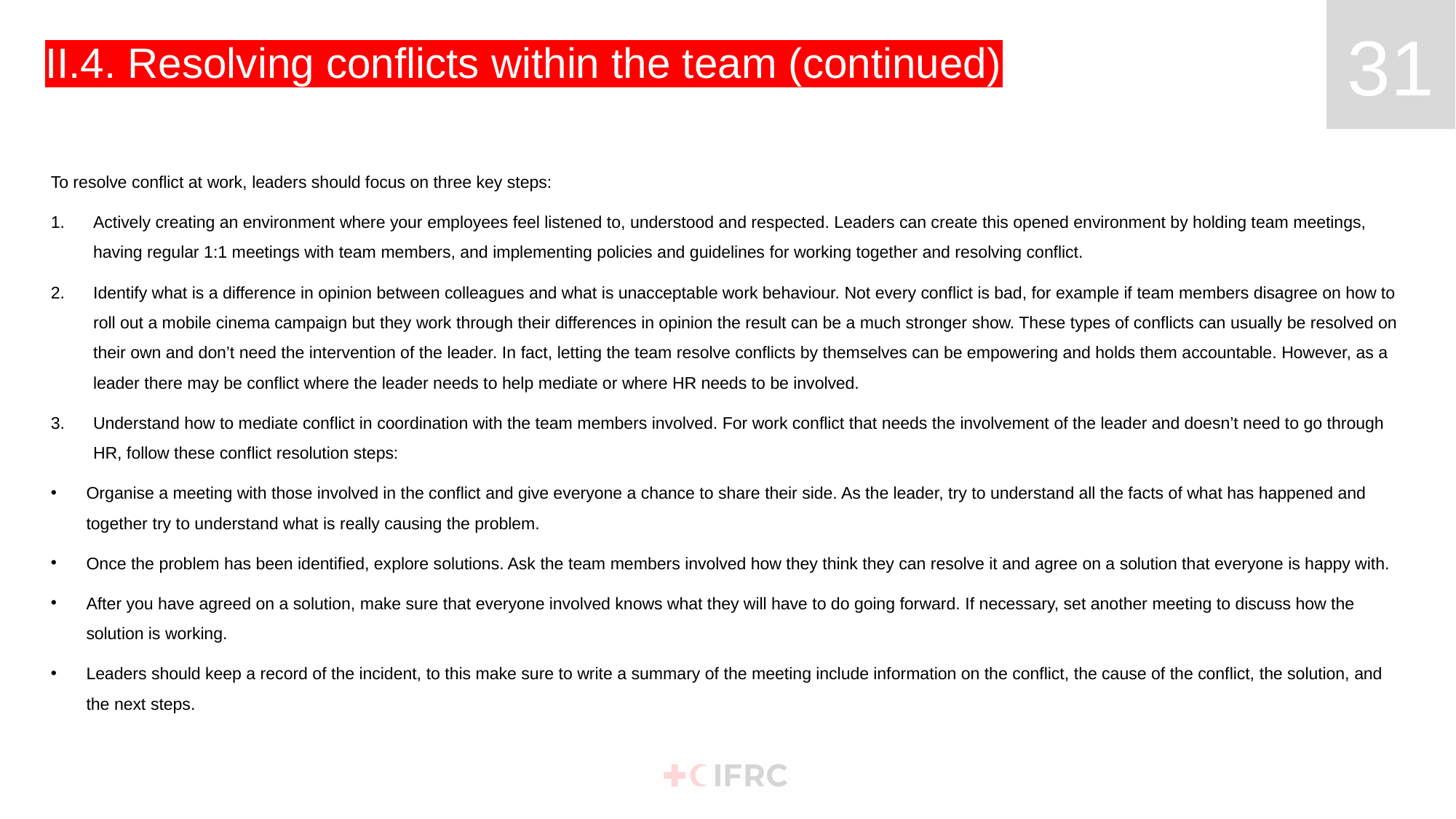

# II.4. Resolving conflicts within the team (continued)
To resolve conflict at work, leaders should focus on three key steps:
Actively creating an environment where your employees feel listened to, understood and respected. Leaders can create this opened environment by holding team meetings, having regular 1:1 meetings with team members, and implementing policies and guidelines for working together and resolving conflict.
Identify what is a difference in opinion between colleagues and what is unacceptable work behaviour. Not every conflict is bad, for example if team members disagree on how to roll out a mobile cinema campaign but they work through their differences in opinion the result can be a much stronger show. These types of conflicts can usually be resolved on their own and don’t need the intervention of the leader. In fact, letting the team resolve conflicts by themselves can be empowering and holds them accountable. However, as a leader there may be conflict where the leader needs to help mediate or where HR needs to be involved.
Understand how to mediate conflict in coordination with the team members involved. For work conflict that needs the involvement of the leader and doesn’t need to go through HR, follow these conflict resolution steps:
Organise a meeting with those involved in the conflict and give everyone a chance to share their side. As the leader, try to understand all the facts of what has happened and together try to understand what is really causing the problem.
Once the problem has been identified, explore solutions. Ask the team members involved how they think they can resolve it and agree on a solution that everyone is happy with.
After you have agreed on a solution, make sure that everyone involved knows what they will have to do going forward. If necessary, set another meeting to discuss how the solution is working.
Leaders should keep a record of the incident, to this make sure to write a summary of the meeting include information on the conflict, the cause of the conflict, the solution, and the next steps.